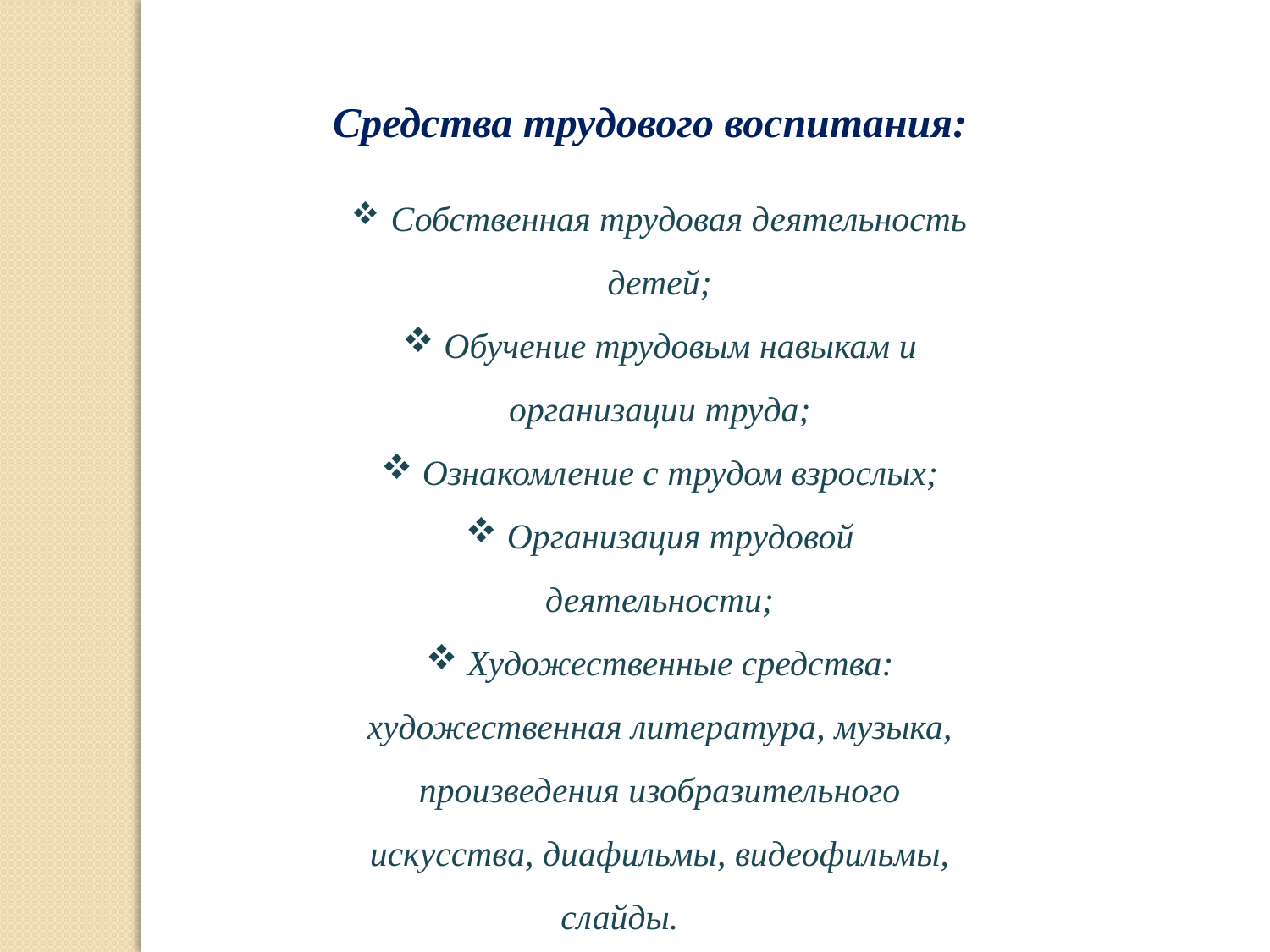

Средства трудового воспитания:
 Собственная трудовая деятельность детей;
 Обучение трудовым навыкам и организации труда;
 Ознакомление с трудом взрослых;
 Организация трудовой деятельности;
 Художественные средства: художественная литература, музыка, произведения изобразительного искусства, диафильмы, видеофильмы, слайды.